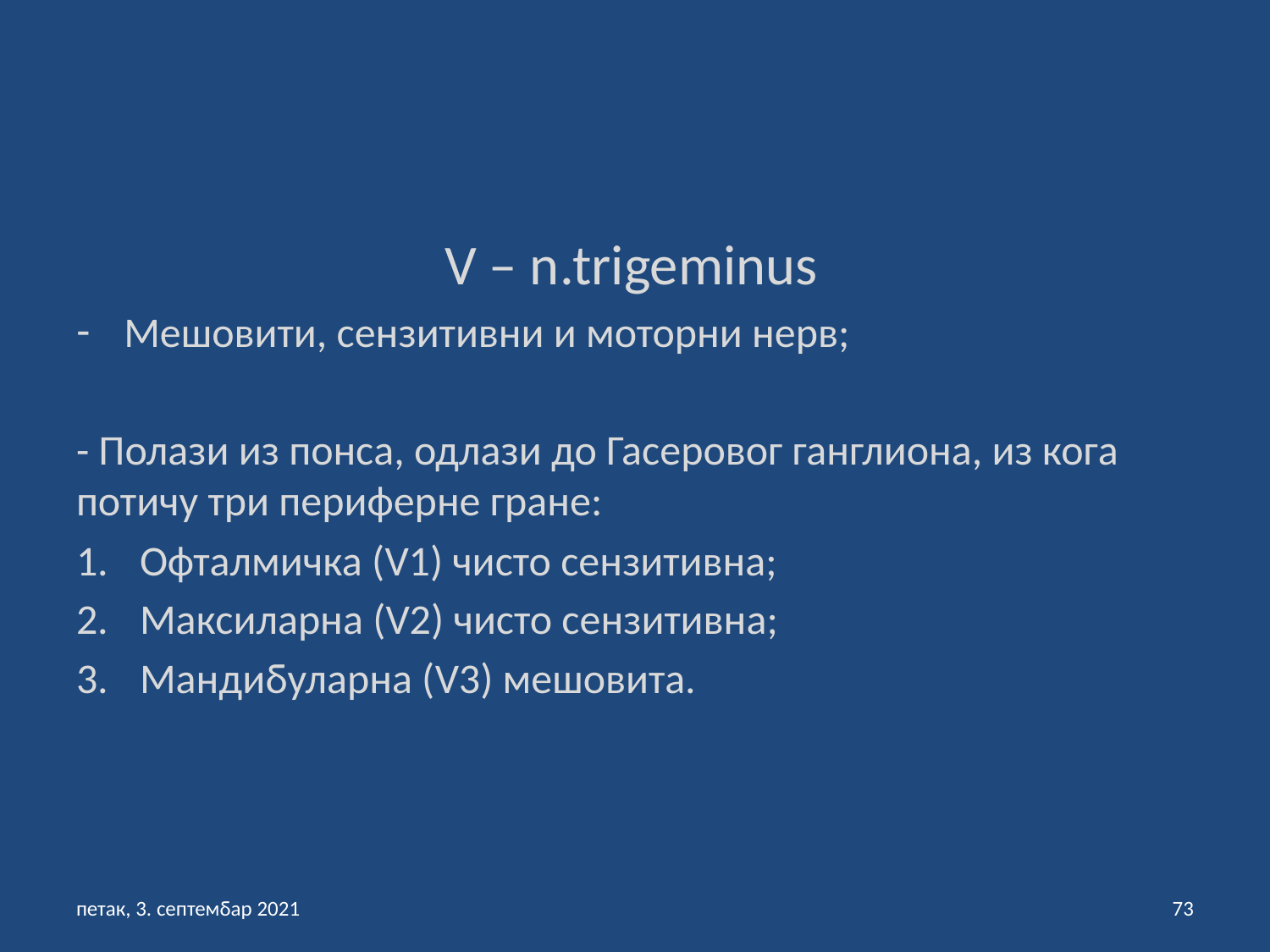

V – n.trigeminus
Мешовити, сензитивни и моторни нерв;

- Полази из понса, одлази до Гасеровог ганглиона, из кога потичу три периферне гране:
Офталмичка (V1) чисто сензитивна;
Максиларна (V2) чисто сензитивна;
Мандибуларна (V3) мешовита.
петак, 3. септембар 2021
73